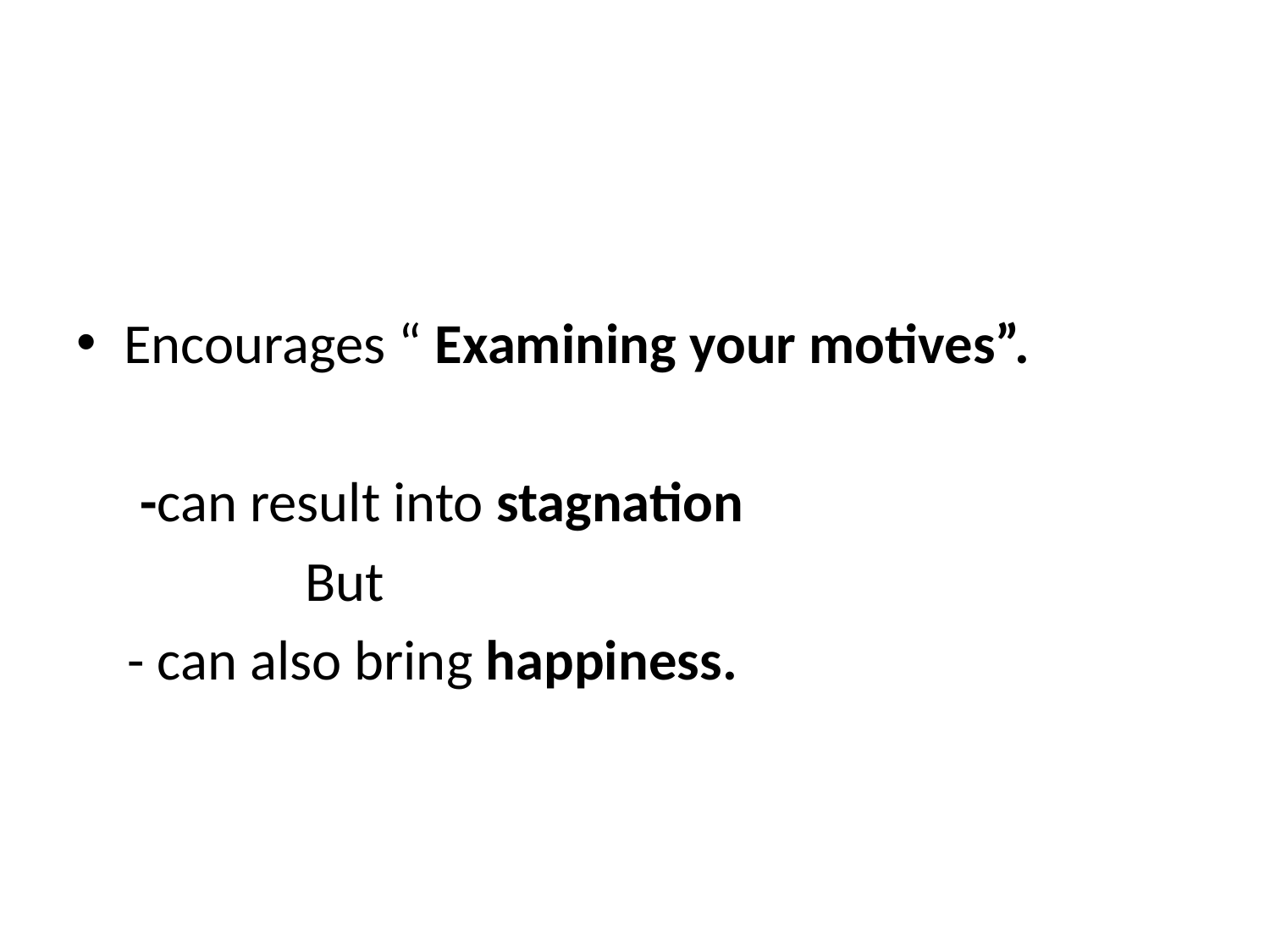

#

Encourages “ Examining your motives”.

     -can result into stagnation
                  But
    - can also bring happiness.